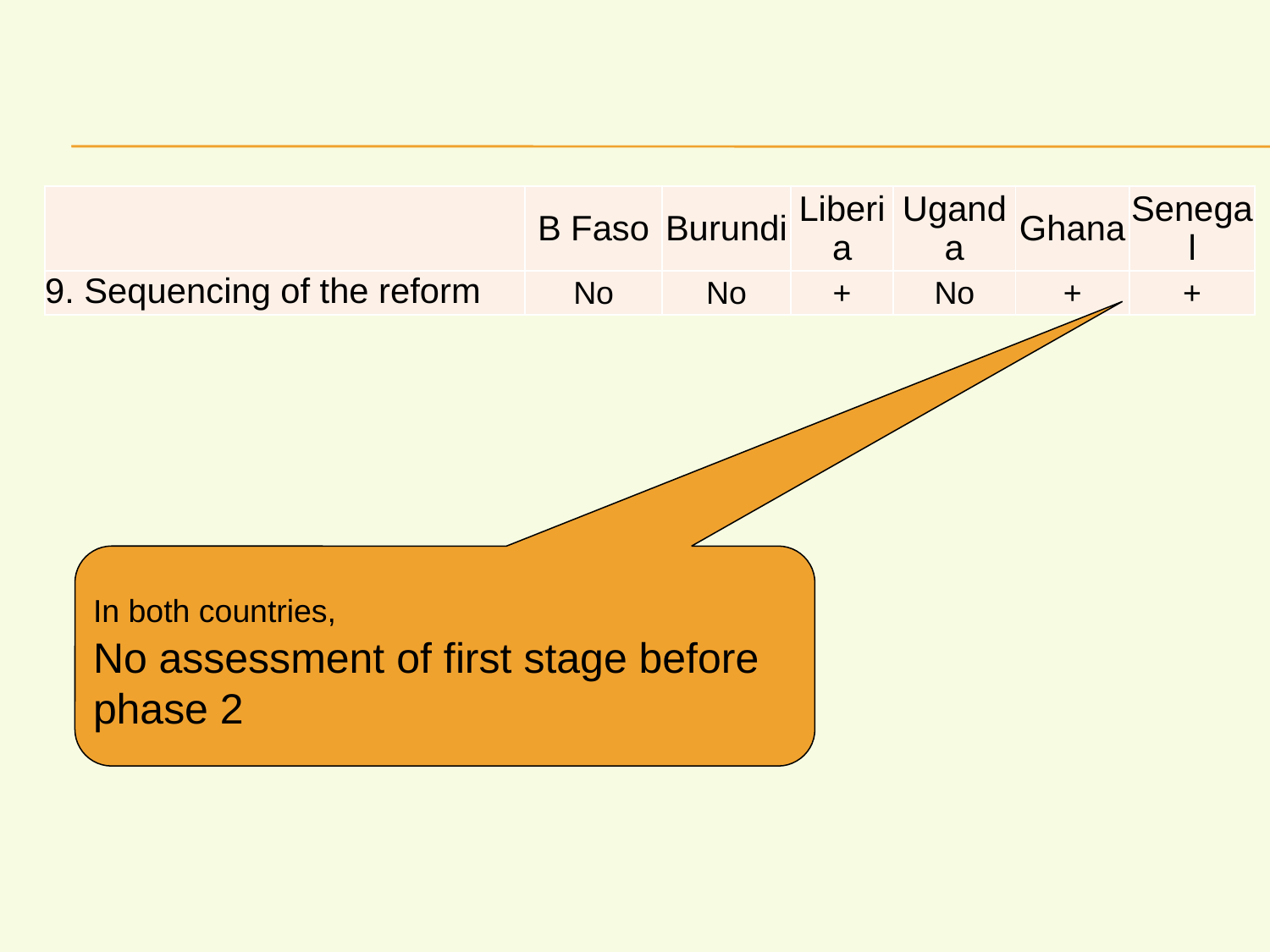

#
|  | B Faso | Burundi | Liberia | Uganda | Ghana | Senegal |
| --- | --- | --- | --- | --- | --- | --- |
| 9. Sequencing of the reform | No | No | + | No | + | + |

In both countries,
No assessment of first stage before phase 2